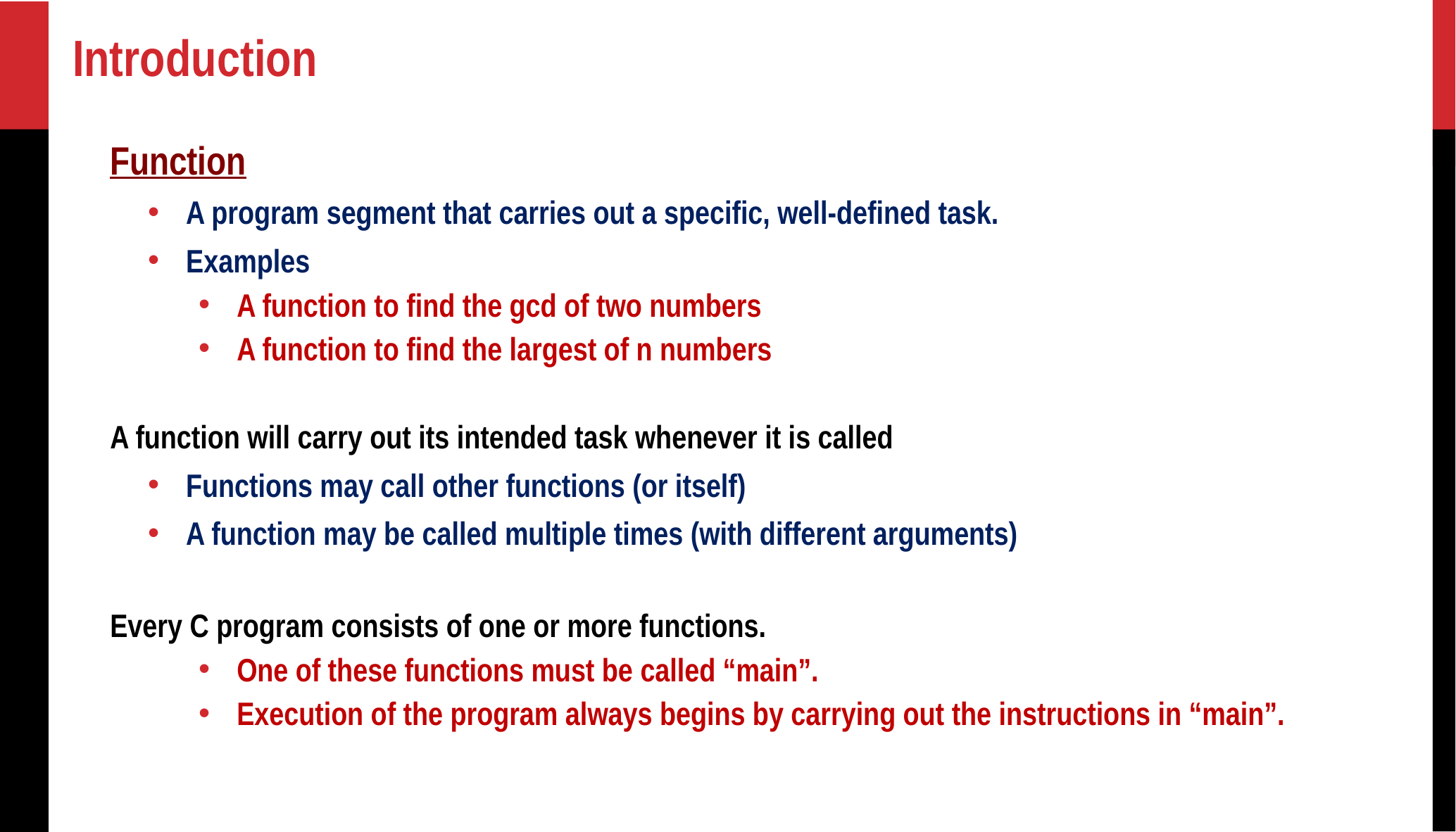

# Introduction
Function
A program segment that carries out a specific, well-defined task.
Examples
A function to find the gcd of two numbers
A function to find the largest of n numbers

A function will carry out its intended task whenever it is called
Functions may call other functions (or itself)
A function may be called multiple times (with different arguments)

Every C program consists of one or more functions.
One of these functions must be called “main”.
Execution of the program always begins by carrying out the instructions in “main”.